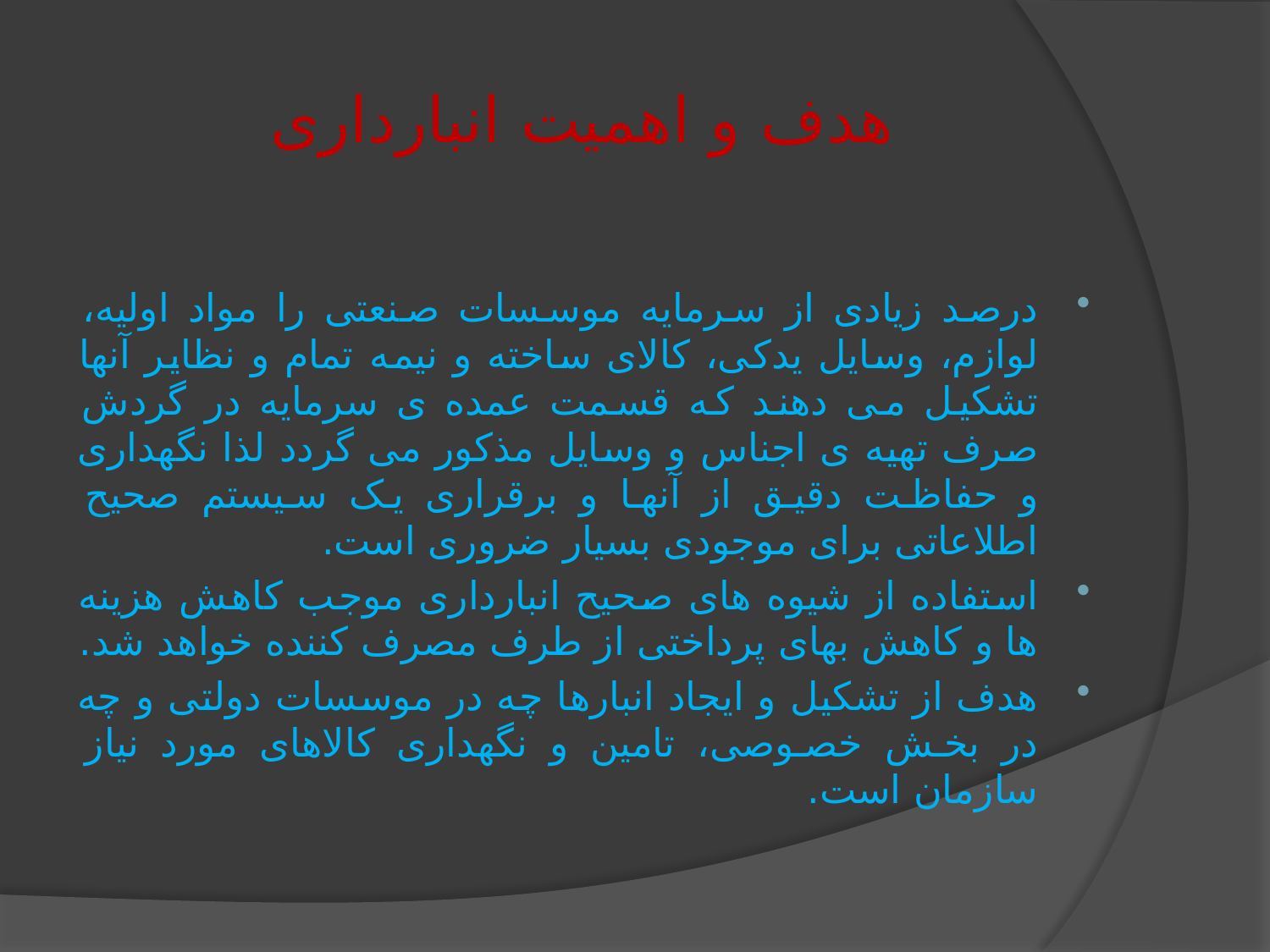

# هدف و اهمیت انبارداری

درصد زیادی از سرمایه موسسات صنعتی را مواد اولیه، لوازم، وسایل یدکی، کالای ساخته و نیمه تمام و نظایر آنها تشکیل می دهند که قسمت عمده ی سرمایه در گردش صرف تهیه ی اجناس و وسایل مذکور می گردد لذا نگهداری و حفاظت دقیق از آنها و برقراری یک سیستم صحیح اطلاعاتی برای موجودی بسیار ضروری است.
استفاده از شیوه های صحیح انبارداری موجب کاهش هزینه ها و کاهش بهای پرداختی از طرف مصرف کننده خواهد شد.
هدف از تشکیل و ایجاد انبارها چه در موسسات دولتی و چه در بخش خصوصی، تامین و نگهداری کالاهای مورد نیاز سازمان است.